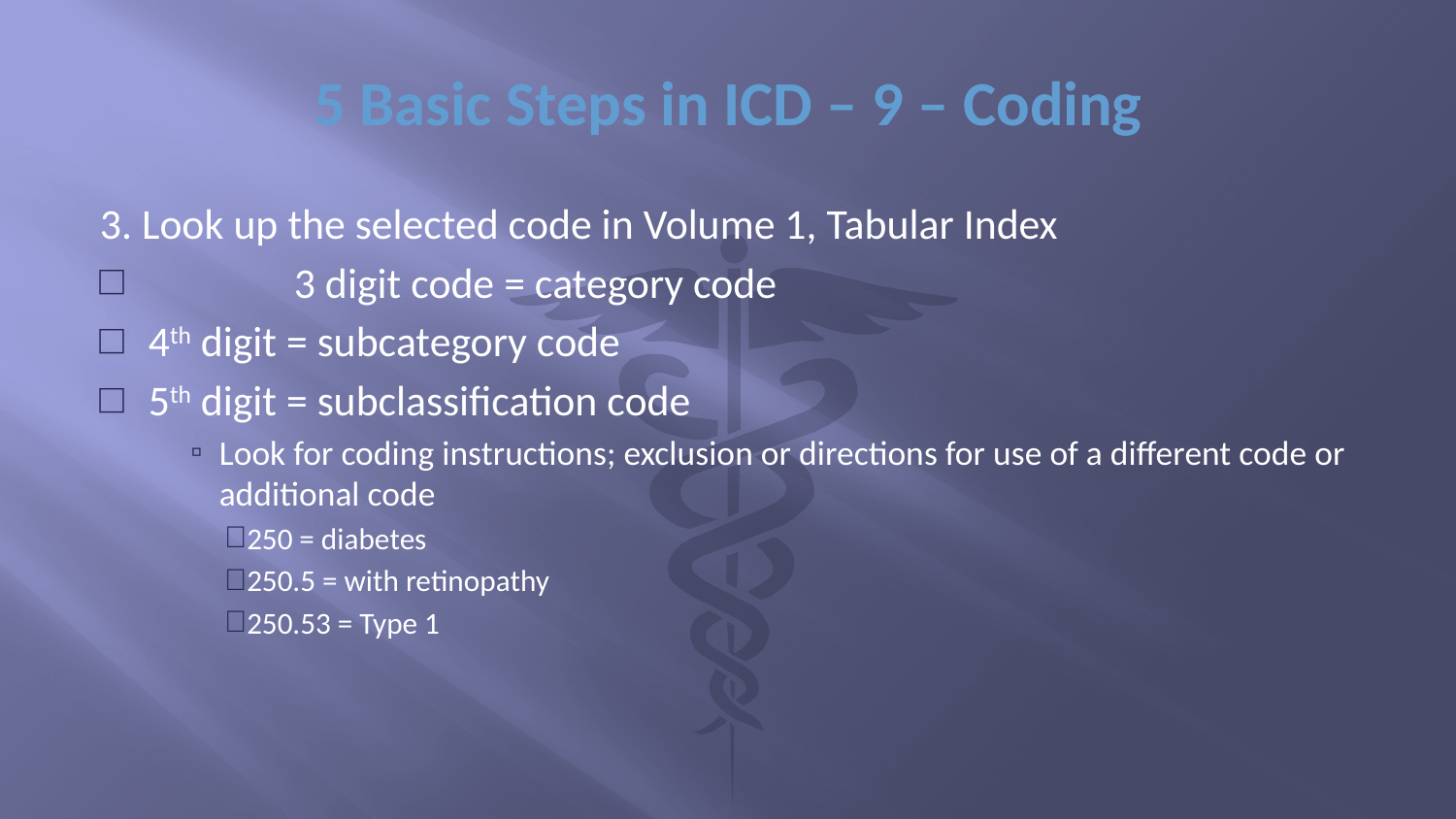

# 5 Basic Steps in ICD – 9 – Coding
3. Look up the selected code in Volume 1, Tabular Index
	3 digit code = category code
4th digit = subcategory code
5th digit = subclassification code
Look for coding instructions; exclusion or directions for use of a different code or additional code
250 = diabetes
250.5 = with retinopathy
250.53 = Type 1